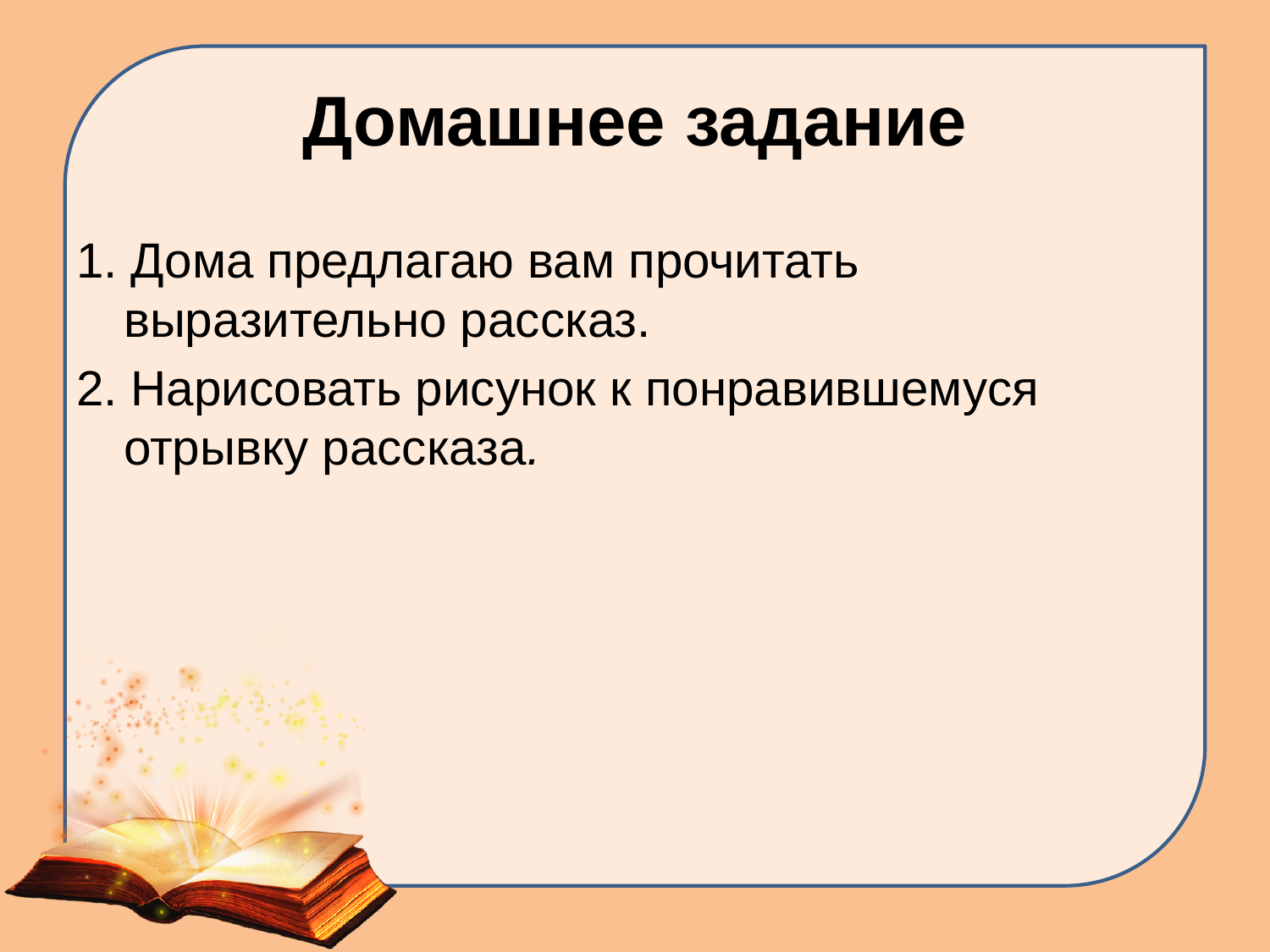

# Домашнее задание
1. Дома предлагаю вам прочитать выразительно рассказ.
2. Нарисовать рисунок к понравившемуся отрывку рассказа.